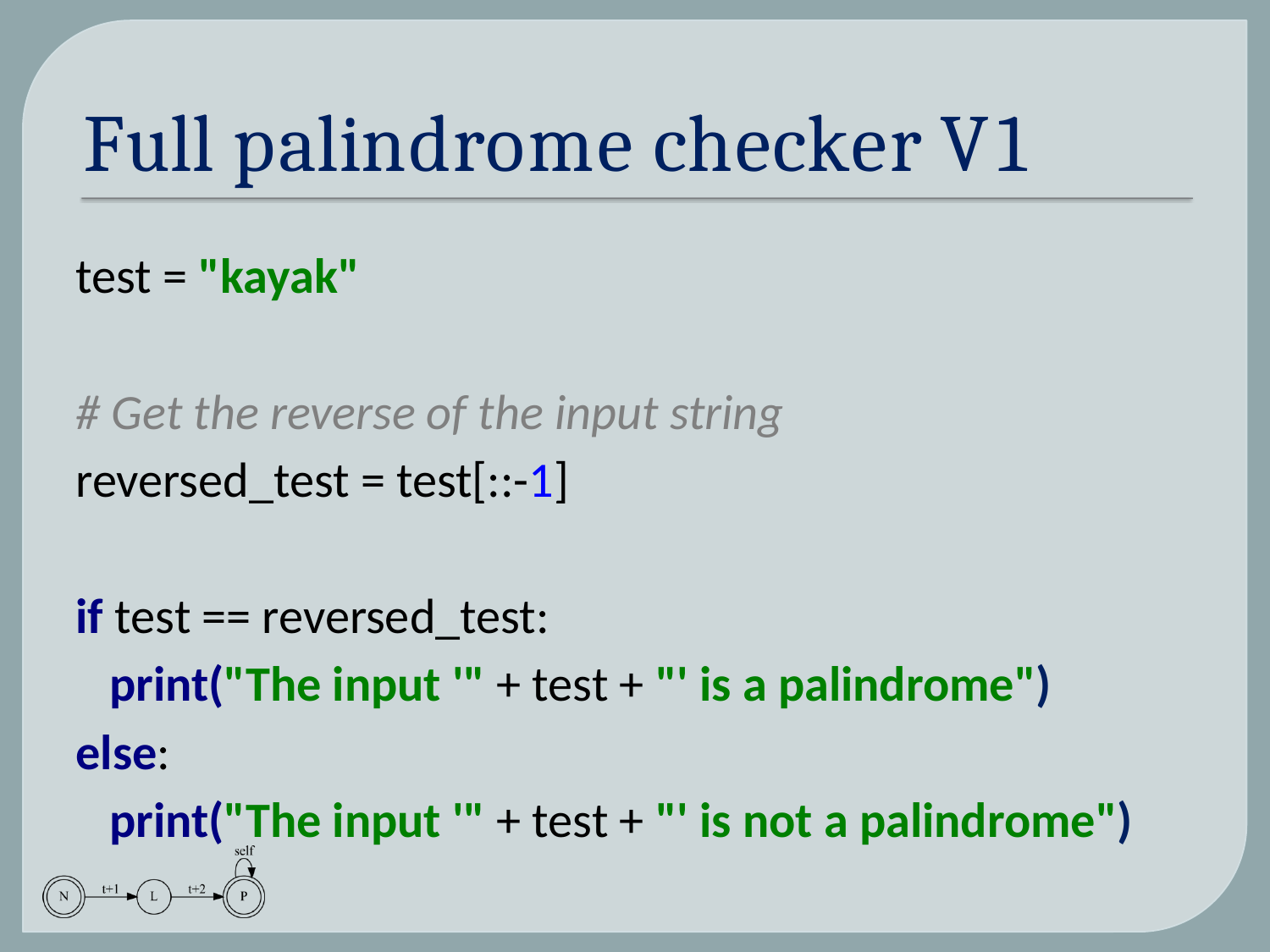

# Full palindrome checker V1
test = "kayak"
# Get the reverse of the input string
reversed_test = test[::-1]
if test == reversed_test:
   print("The input '" + test + "' is a palindrome")
else:
   print("The input '" + test + "' is not a palindrome")